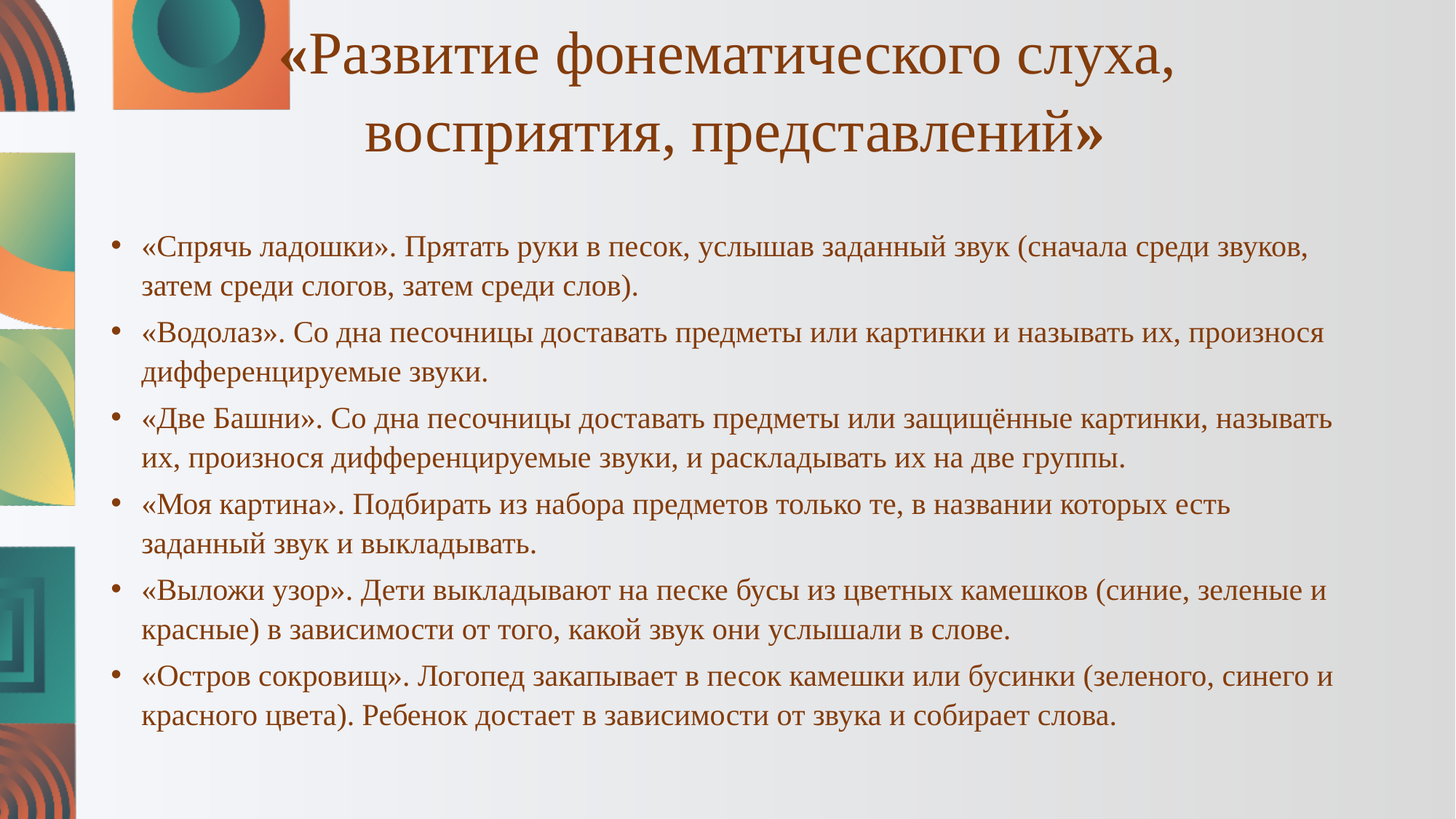

# «Развитие фонематического слуха, восприятия, представлений»
«Спрячь ладошки». Прятать руки в песок, услышав заданный звук (сначала среди звуков, затем среди слогов, затем среди слов).
«Водолаз». Со дна песочницы доставать предметы или картинки и называть их, произнося дифференцируемые звуки.
«Две Башни». Со дна песочницы доставать предметы или защищённые картинки, называть их, произнося дифференцируемые звуки, и раскладывать их на две группы.
«Моя картина». Подбирать из набора предметов только те, в названии которых есть заданный звук и выкладывать.
«Выложи узор». Дети выкладывают на песке бусы из цветных камешков (синие, зеленые и красные) в зависимости от того, какой звук они услышали в слове.
«Остров сокровищ». Логопед закапывает в песок камешки или бусинки (зеленого, синего и красного цвета). Ребенок достает в зависимости от звука и собирает слова.